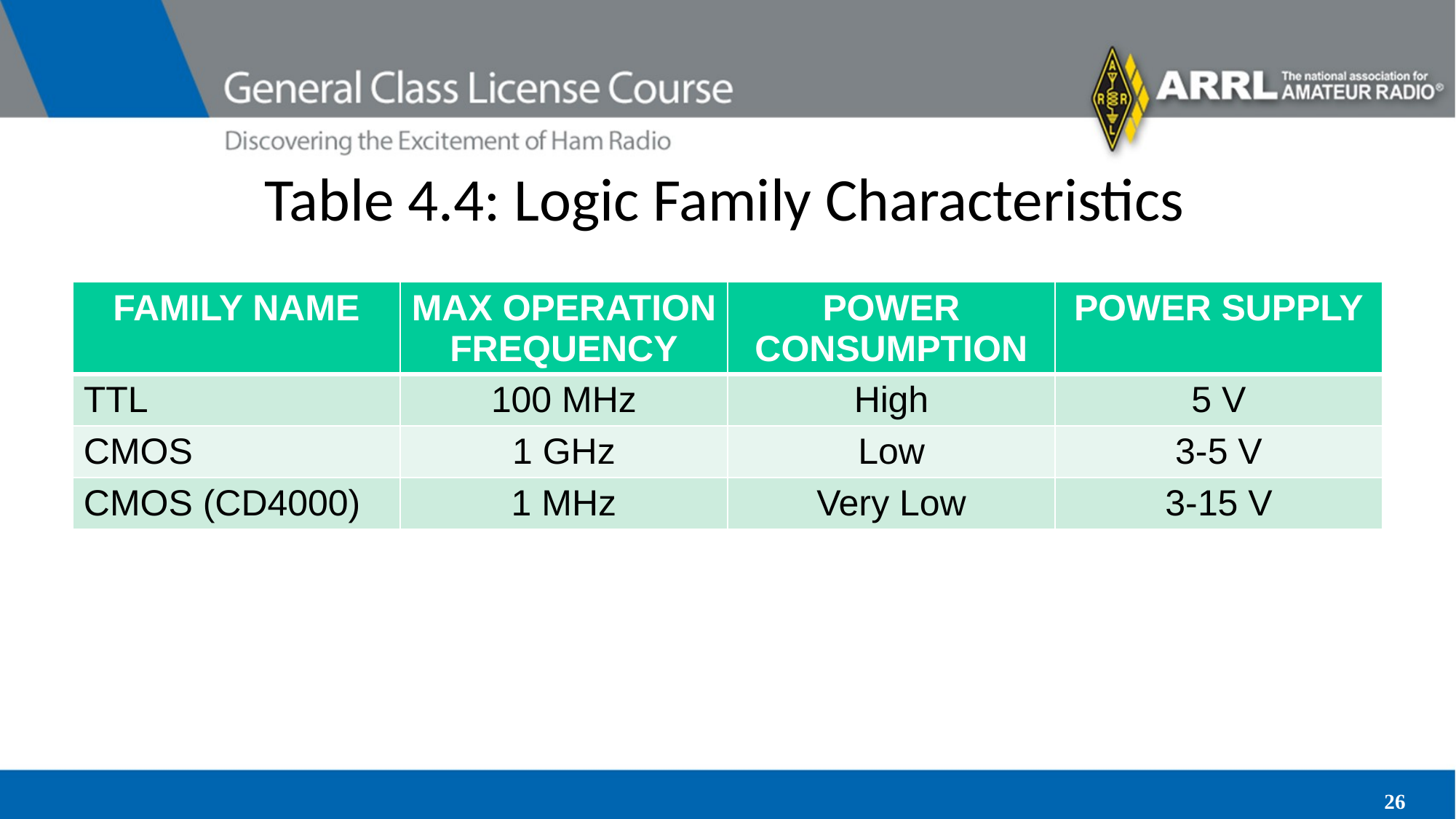

# Table 4.4: Logic Family Characteristics
| FAMILY NAME | MAX OPERATION FREQUENCY | POWER CONSUMPTION | POWER SUPPLY |
| --- | --- | --- | --- |
| TTL | 100 MHz | High | 5 V |
| CMOS | 1 GHz | Low | 3-5 V |
| CMOS (CD4000) | 1 MHz | Very Low | 3-15 V |